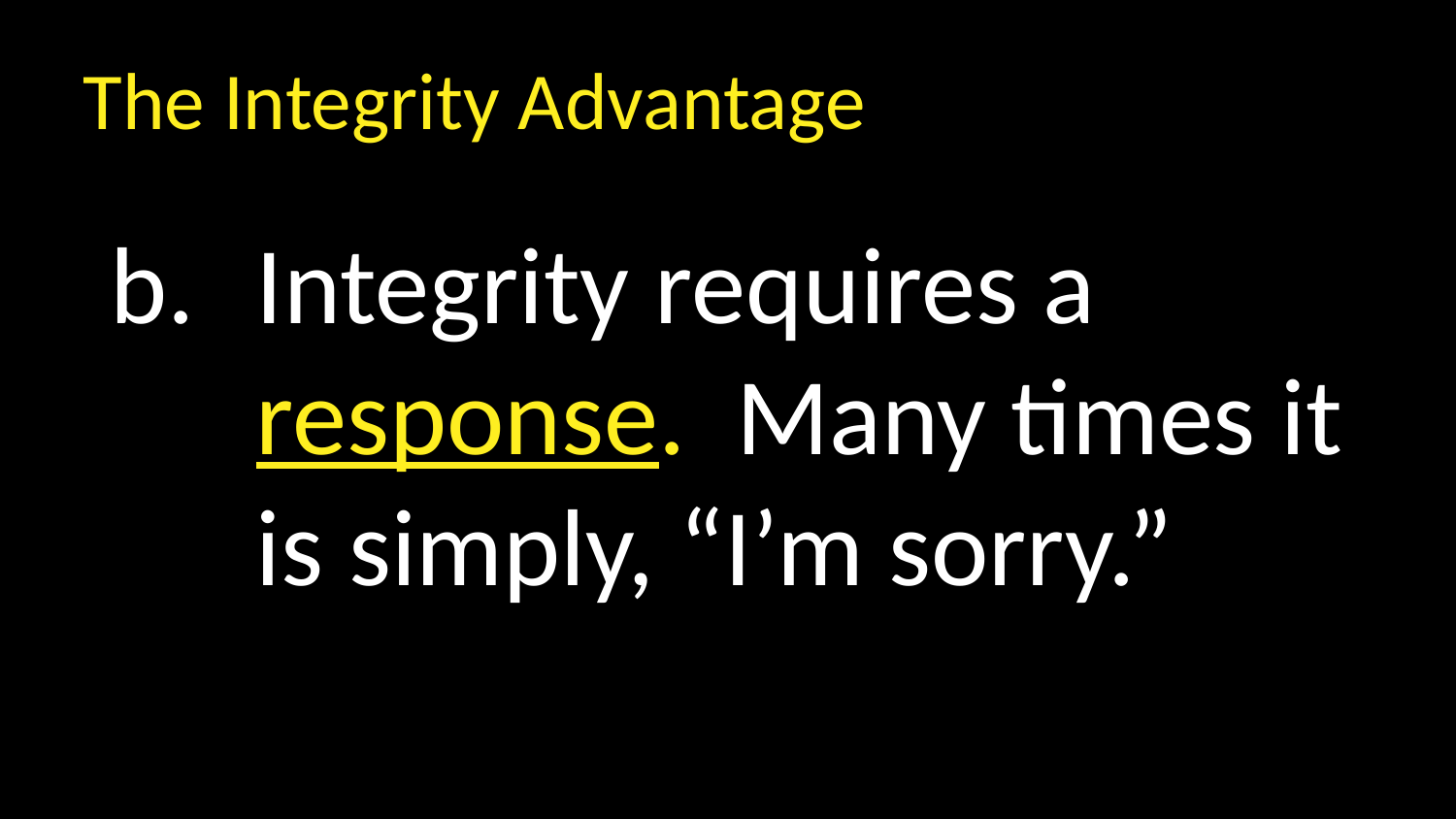

The Integrity Advantage
Integrity requires a response.  Many times it is simply, “I’m sorry.”